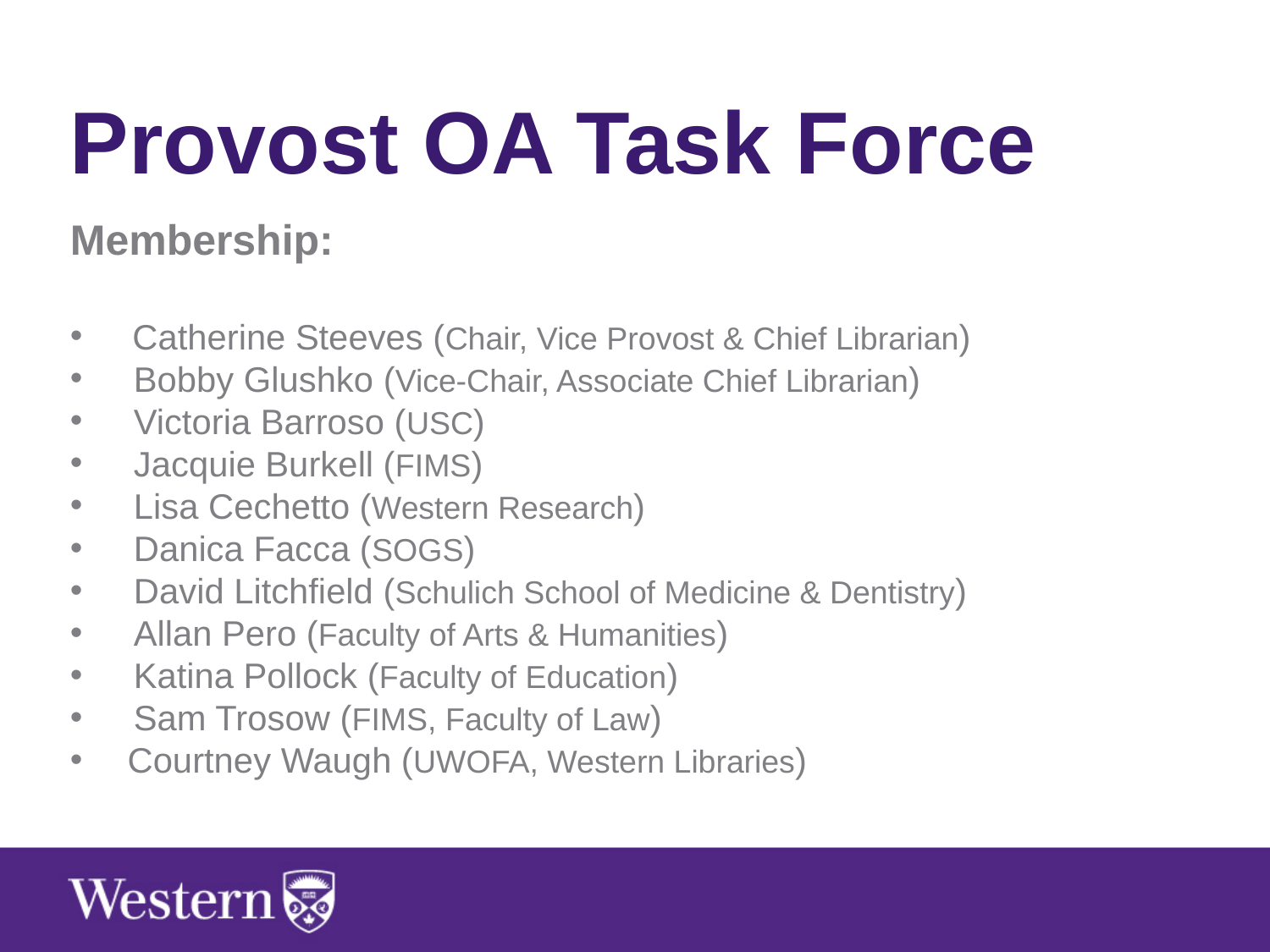

Provost OA Task Force
Membership:

Catherine Steeves (Chair, Vice Provost & Chief Librarian)
Bobby Glushko (Vice-Chair, Associate Chief Librarian)
Victoria Barroso (USC)
Jacquie Burkell (FIMS)
Lisa Cechetto (Western Research)
Danica Facca (SOGS)
David Litchfield (Schulich School of Medicine & Dentistry)
Allan Pero (Faculty of Arts & Humanities)
Katina Pollock (Faculty of Education)
Sam Trosow (FIMS, Faculty of Law)
 Courtney Waugh (UWOFA, Western Libraries)